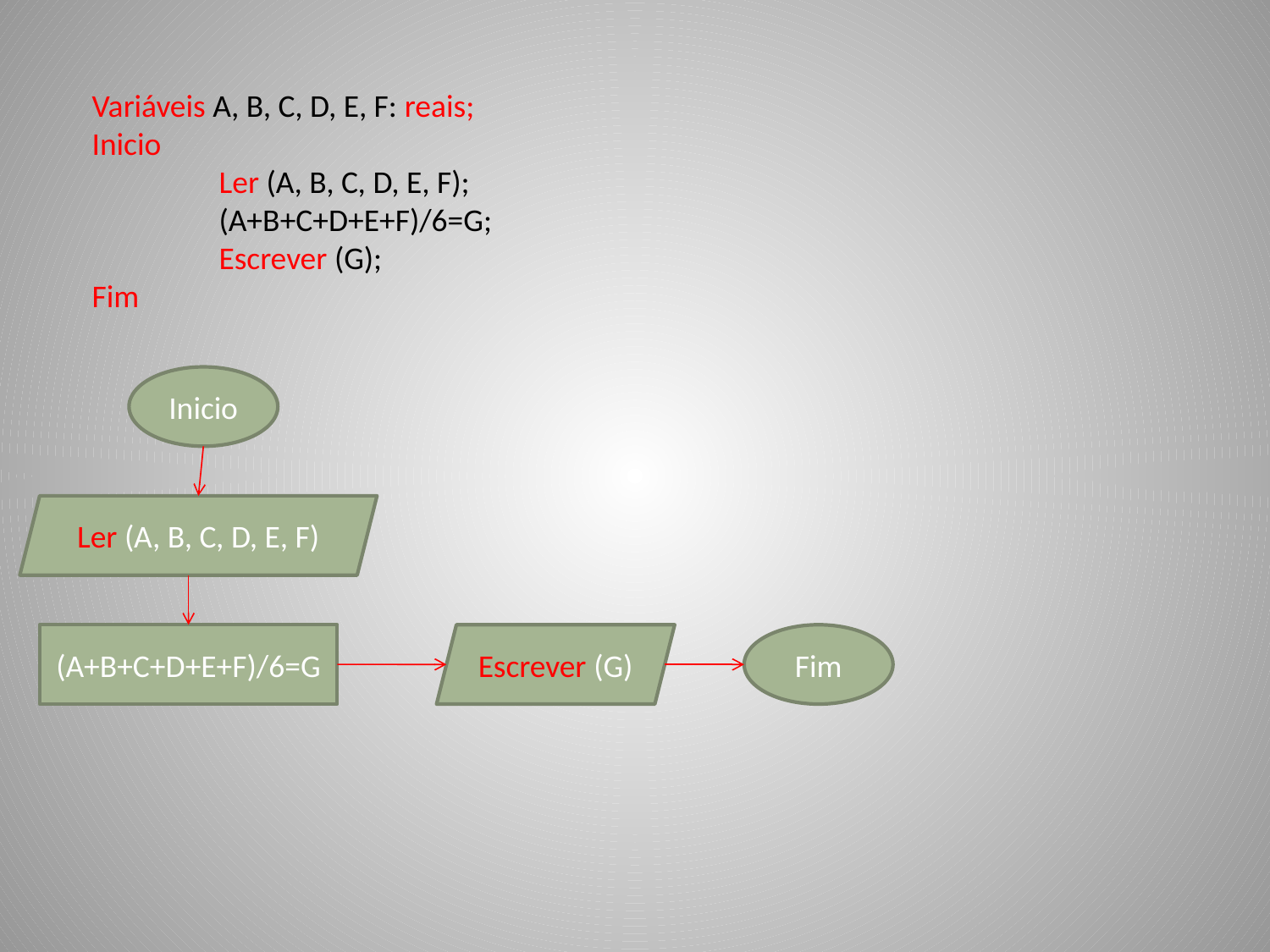

Variáveis A, B, C, D, E, F: reais;
Inicio
	Ler (A, B, C, D, E, F);
	(A+B+C+D+E+F)/6=G;
	Escrever (G);
Fim
Inicio
Ler (A, B, C, D, E, F)
(A+B+C+D+E+F)/6=G
Escrever (G)
Fim